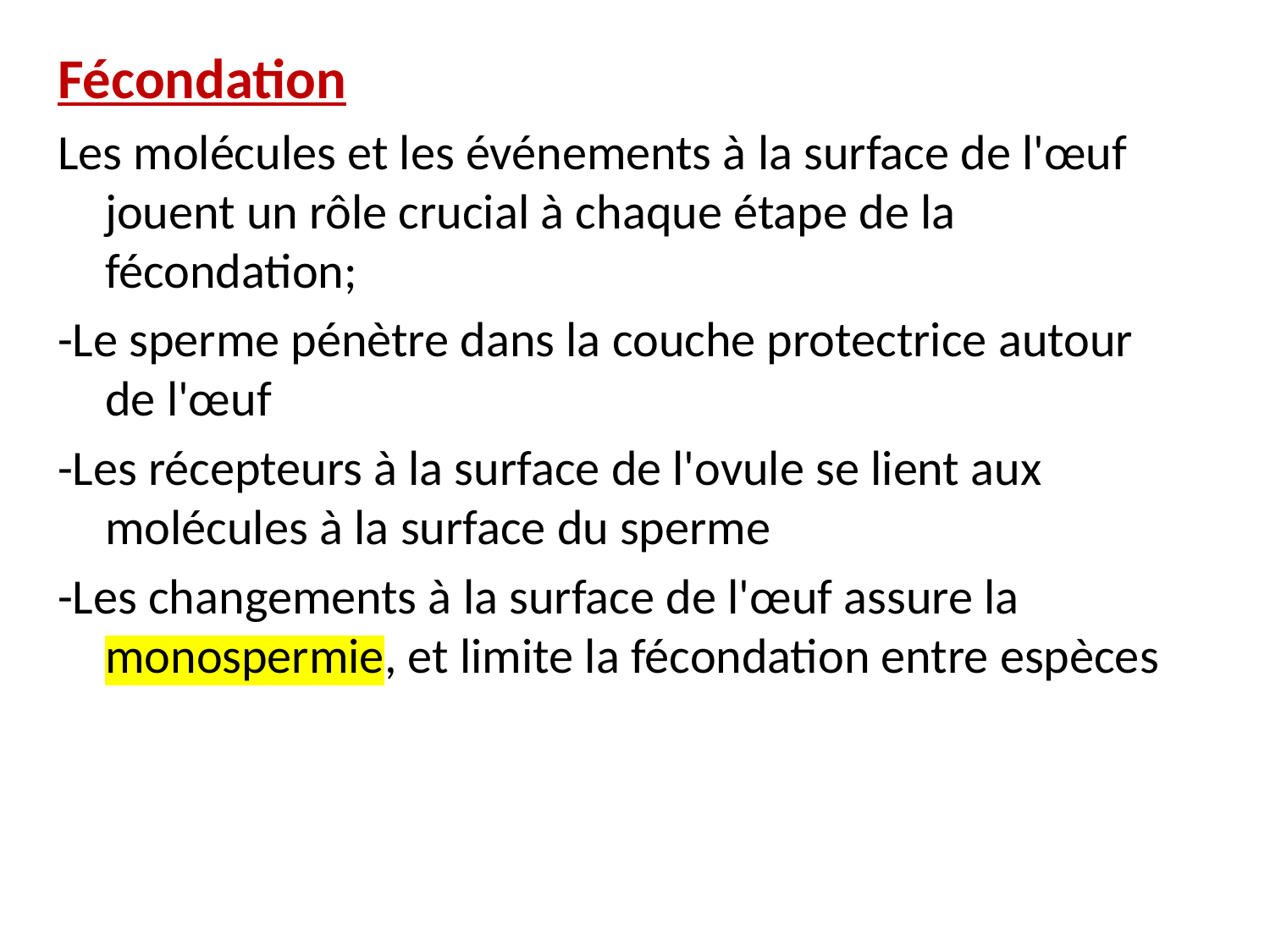

Fécondation
Les molécules et les événements à la surface de l'œuf jouent un rôle crucial à chaque étape de la fécondation;
-Le sperme pénètre dans la couche protectrice autour de l'œuf
-Les récepteurs à la surface de l'ovule se lient aux molécules à la surface du sperme
-Les changements à la surface de l'œuf assure la monospermie, et limite la fécondation entre espèces